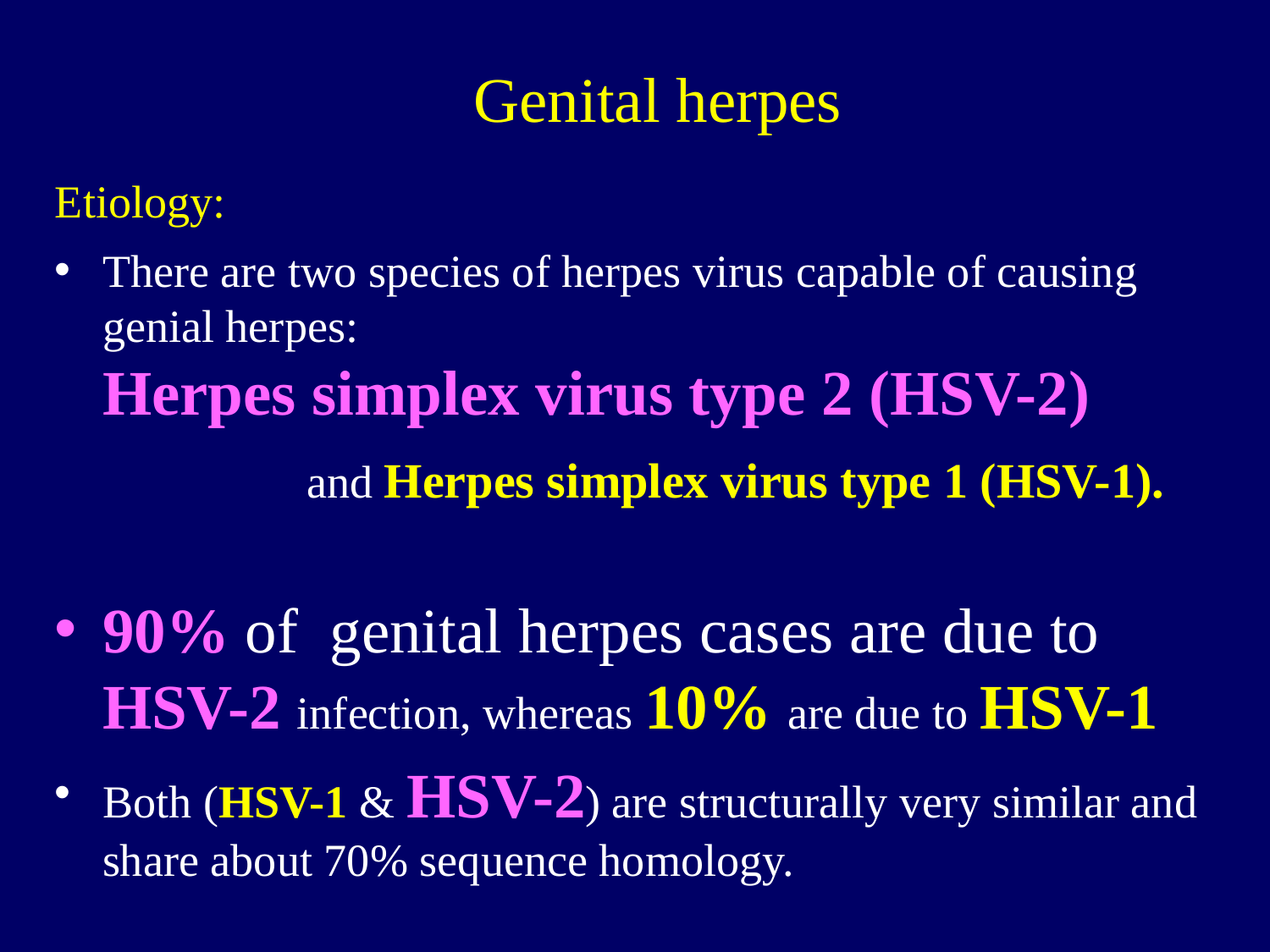

Genital herpes
Etiology:
There are two species of herpes virus capable of causing genial herpes:                                                                     Herpes simplex virus type 2 (HSV-2)                      and Herpes simplex virus type 1 (HSV-1).

90% of  genital herpes cases are due to HSV-2 infection, whereas 10% are due to HSV-1
Both (HSV-1 & HSV-2) are structurally very similar and share about 70% sequence homology.